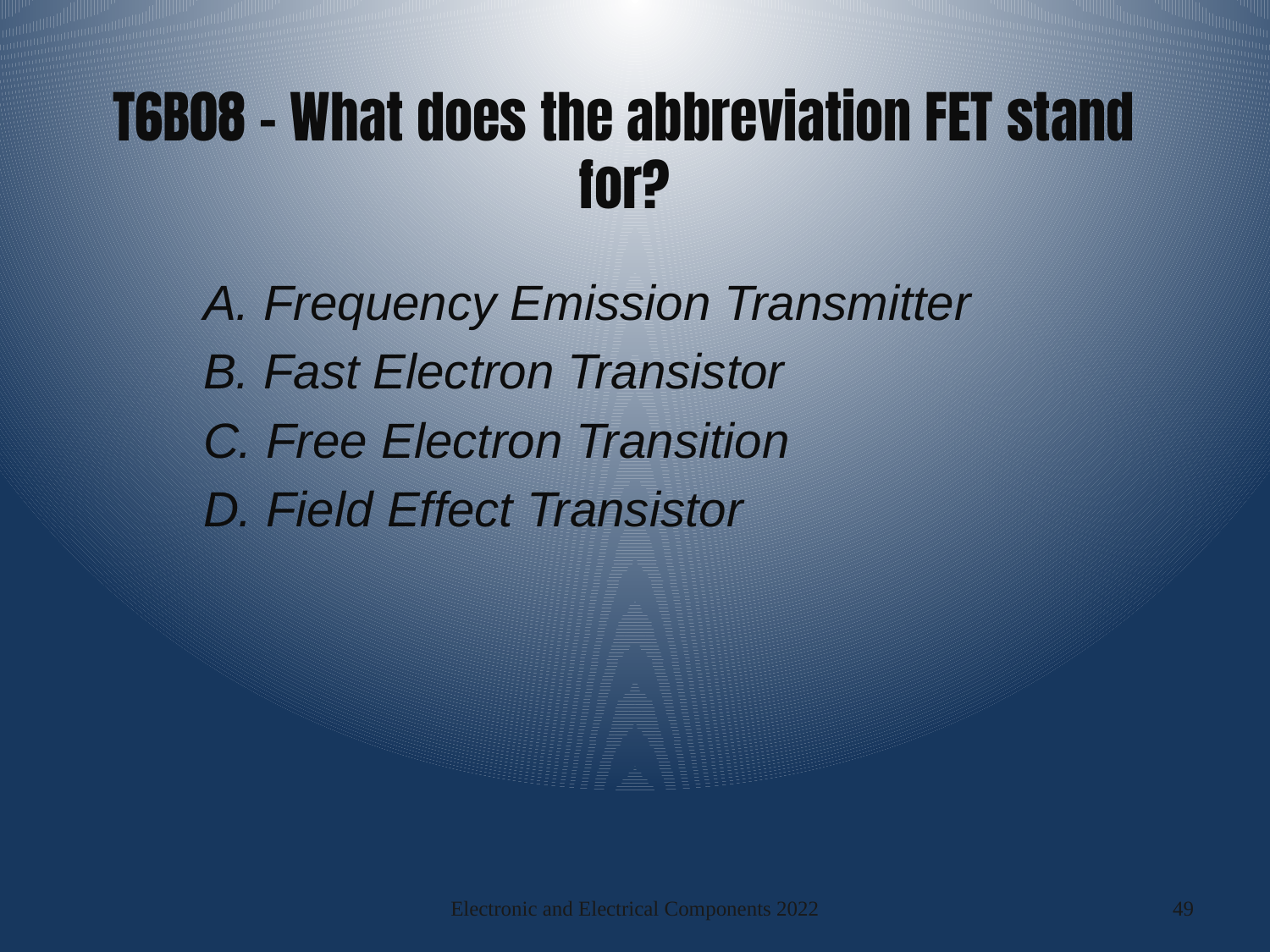

# T6B08 - What does the abbreviation FET stand for?
A. Frequency Emission Transmitter
B. Fast Electron Transistor
C. Free Electron Transition
D. Field Effect Transistor

Electronic and Electrical Components 2022
49